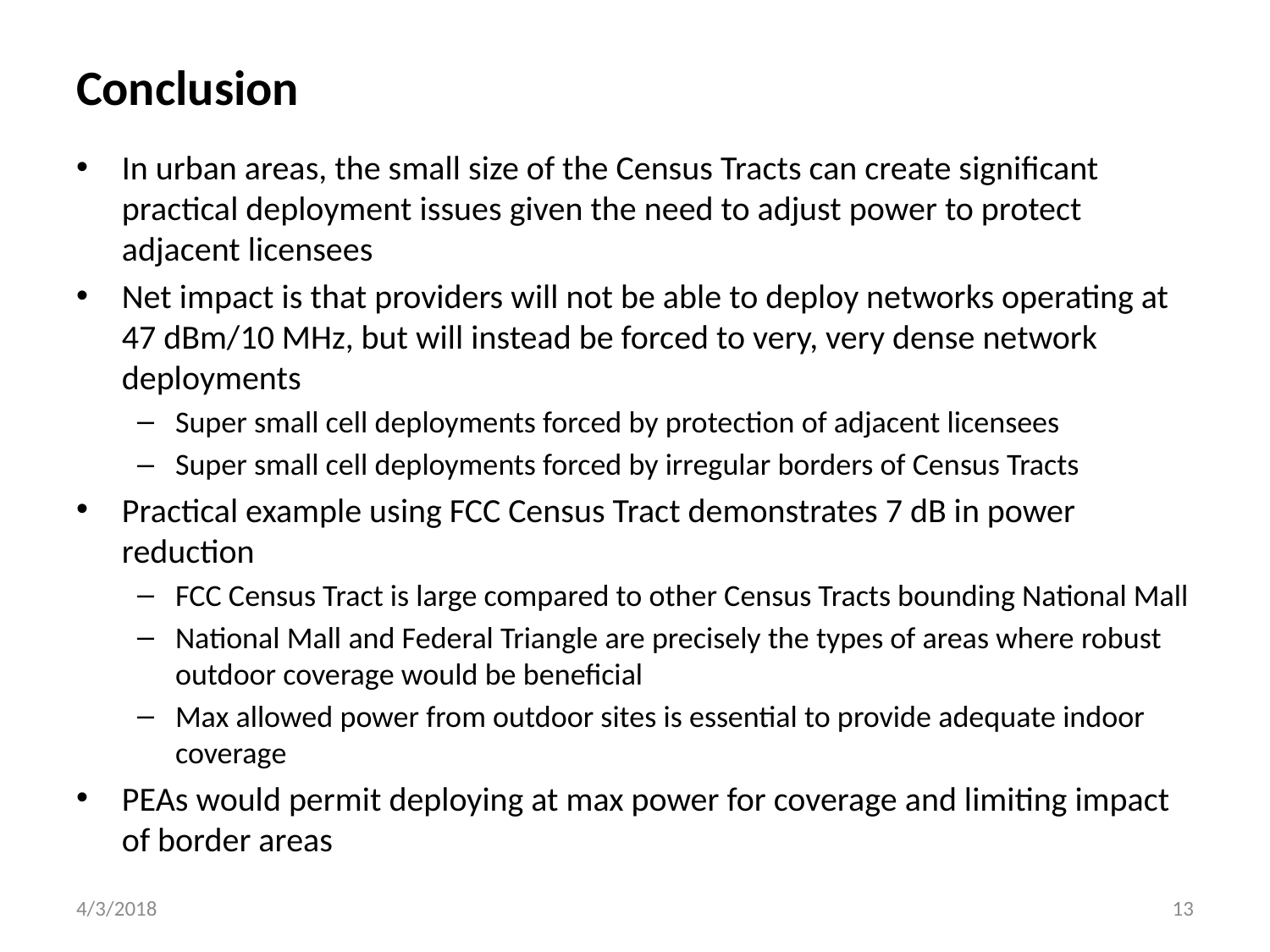

# Conclusion
In urban areas, the small size of the Census Tracts can create significant practical deployment issues given the need to adjust power to protect adjacent licensees
Net impact is that providers will not be able to deploy networks operating at 47 dBm/10 MHz, but will instead be forced to very, very dense network deployments
Super small cell deployments forced by protection of adjacent licensees
Super small cell deployments forced by irregular borders of Census Tracts
Practical example using FCC Census Tract demonstrates 7 dB in power reduction
FCC Census Tract is large compared to other Census Tracts bounding National Mall
National Mall and Federal Triangle are precisely the types of areas where robust outdoor coverage would be beneficial
Max allowed power from outdoor sites is essential to provide adequate indoor coverage
PEAs would permit deploying at max power for coverage and limiting impact of border areas
4/3/2018

13